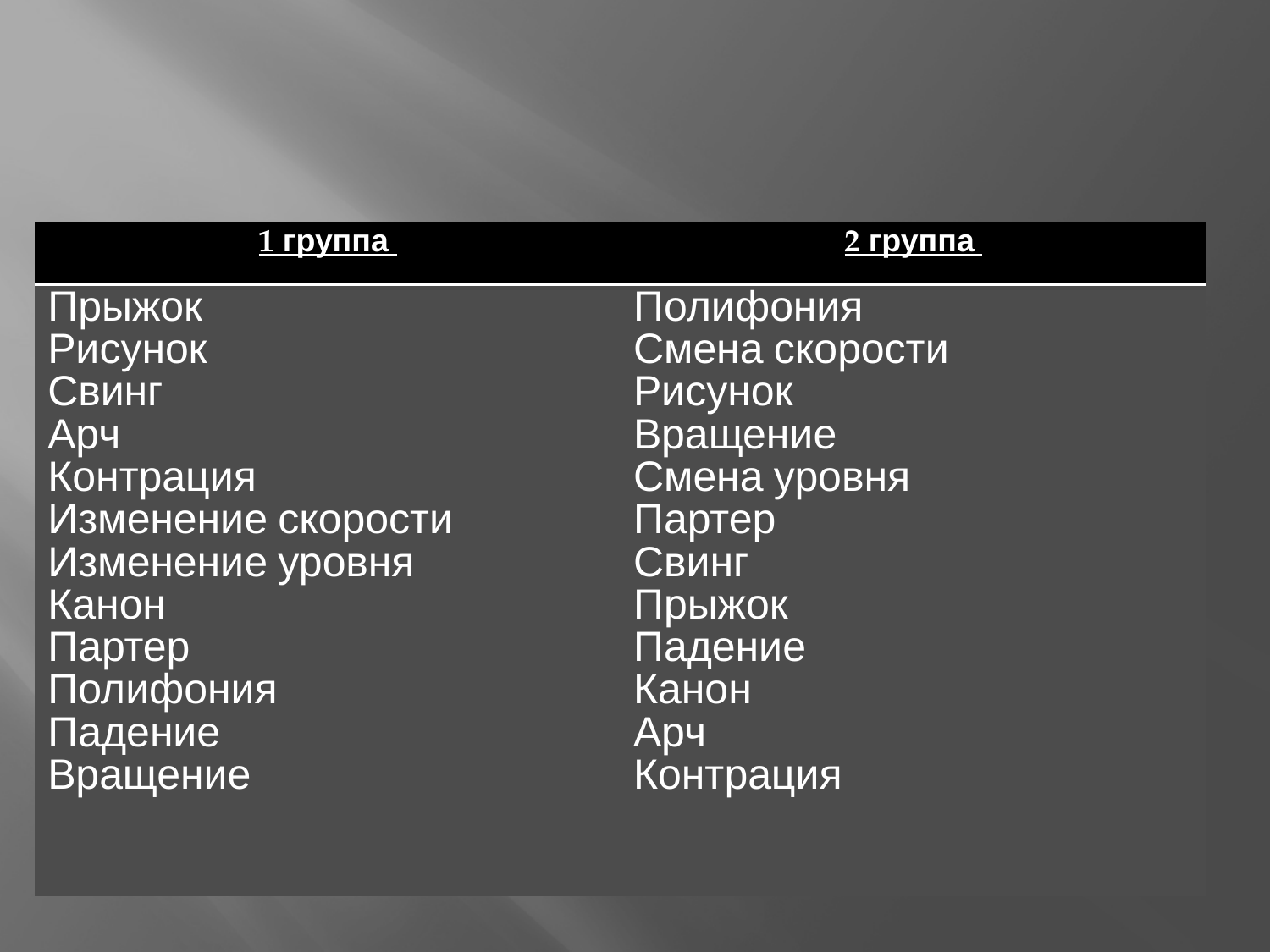

#
| 1 группа | 2 группа |
| --- | --- |
| Прыжок Рисунок Свинг Арч Контрация Изменение скорости Изменение уровня Канон Партер Полифония Падение Вращение | Полифония Смена скорости Рисунок Вращение Смена уровня Партер Свинг Прыжок Падение Канон Арч Контрация |